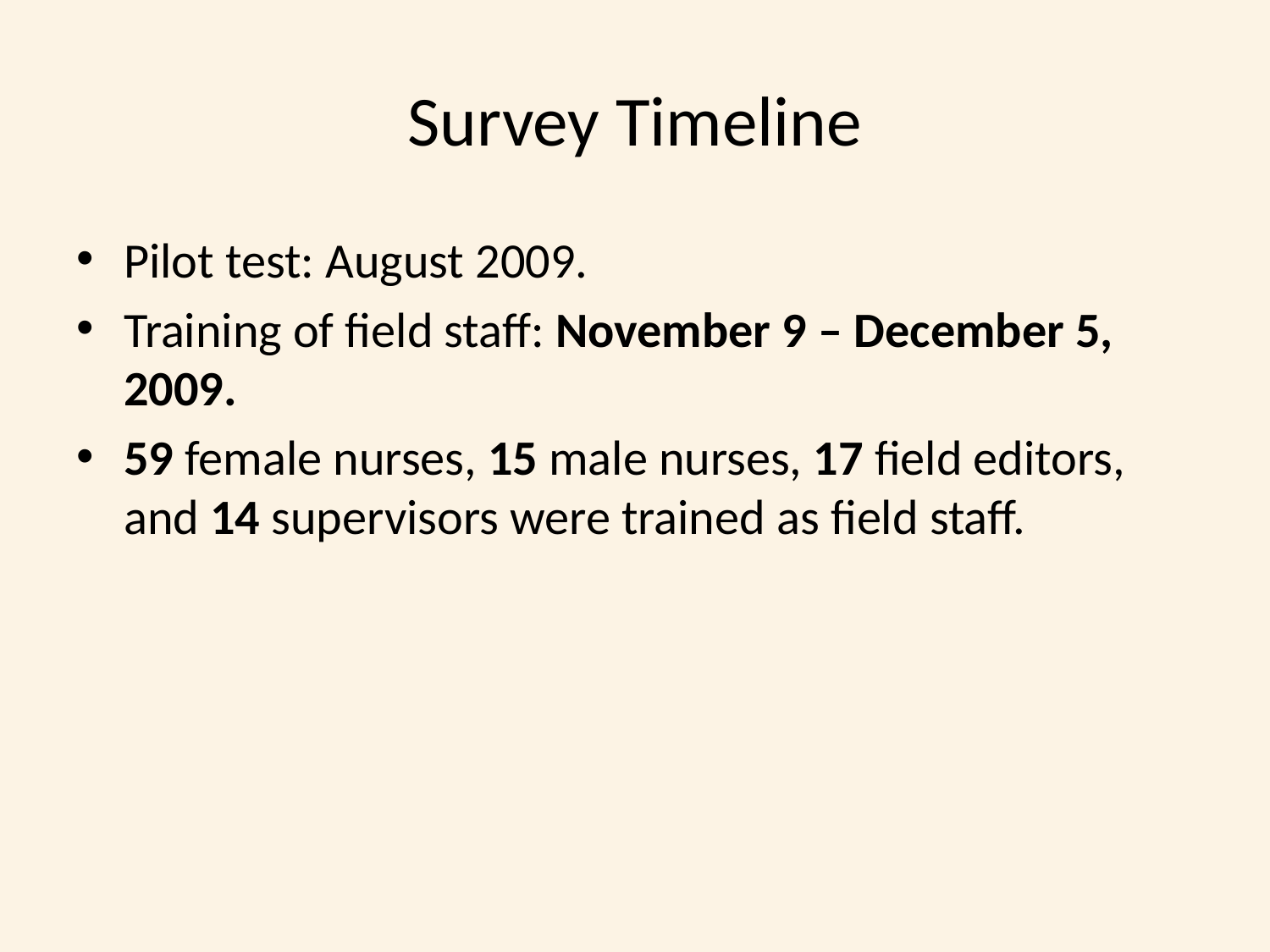

# Survey Timeline
Pilot test: August 2009.
Training of field staff: November 9 – December 5, 2009.
59 female nurses, 15 male nurses, 17 field editors, and 14 supervisors were trained as field staff.